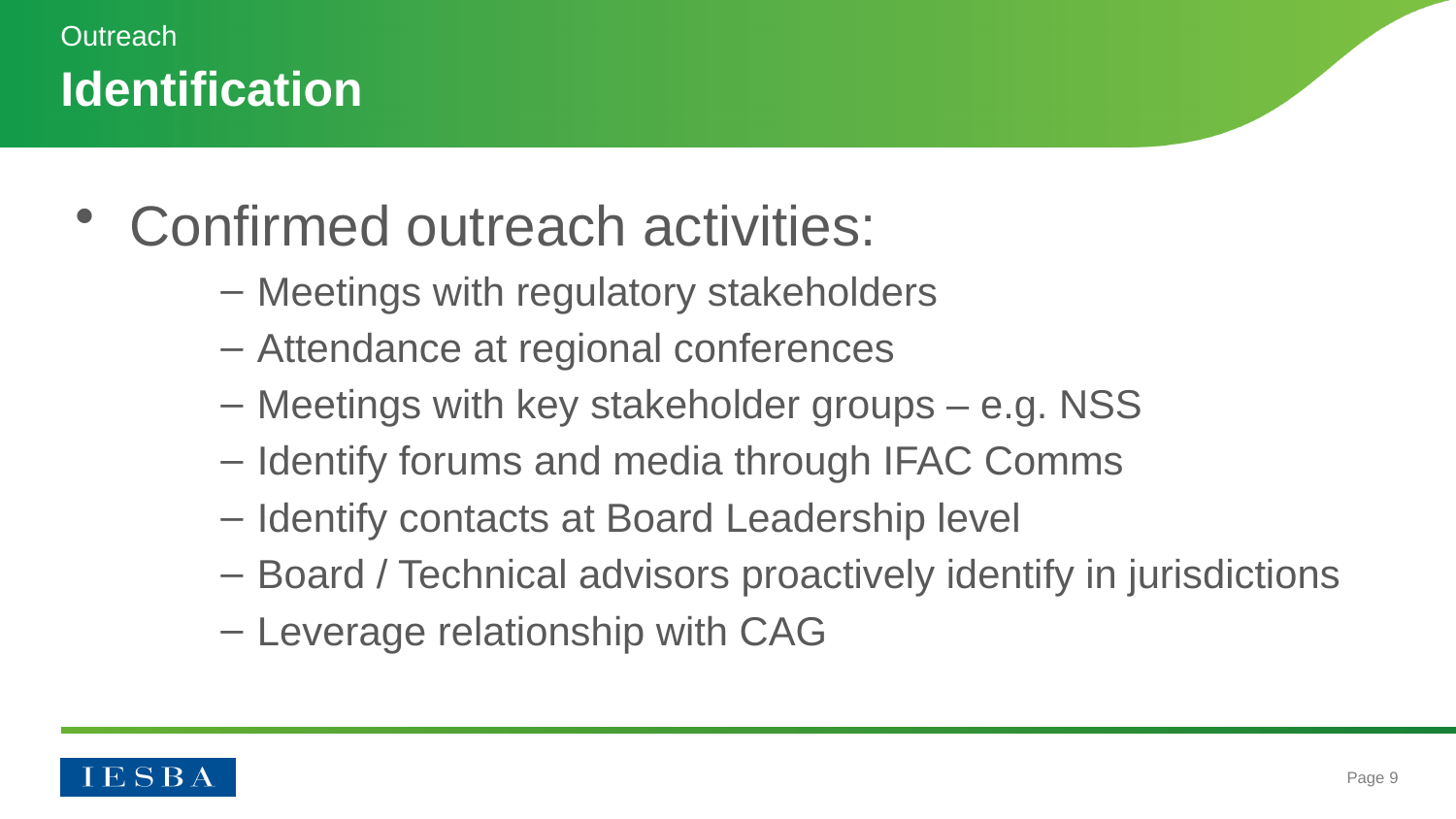

Outreach

# Identification
Confirmed outreach activities:
Meetings with regulatory stakeholders
Attendance at regional conferences
Meetings with key stakeholder groups – e.g. NSS
Identify forums and media through IFAC Comms
Identify contacts at Board Leadership level
Board / Technical advisors proactively identify in jurisdictions
Leverage relationship with CAG